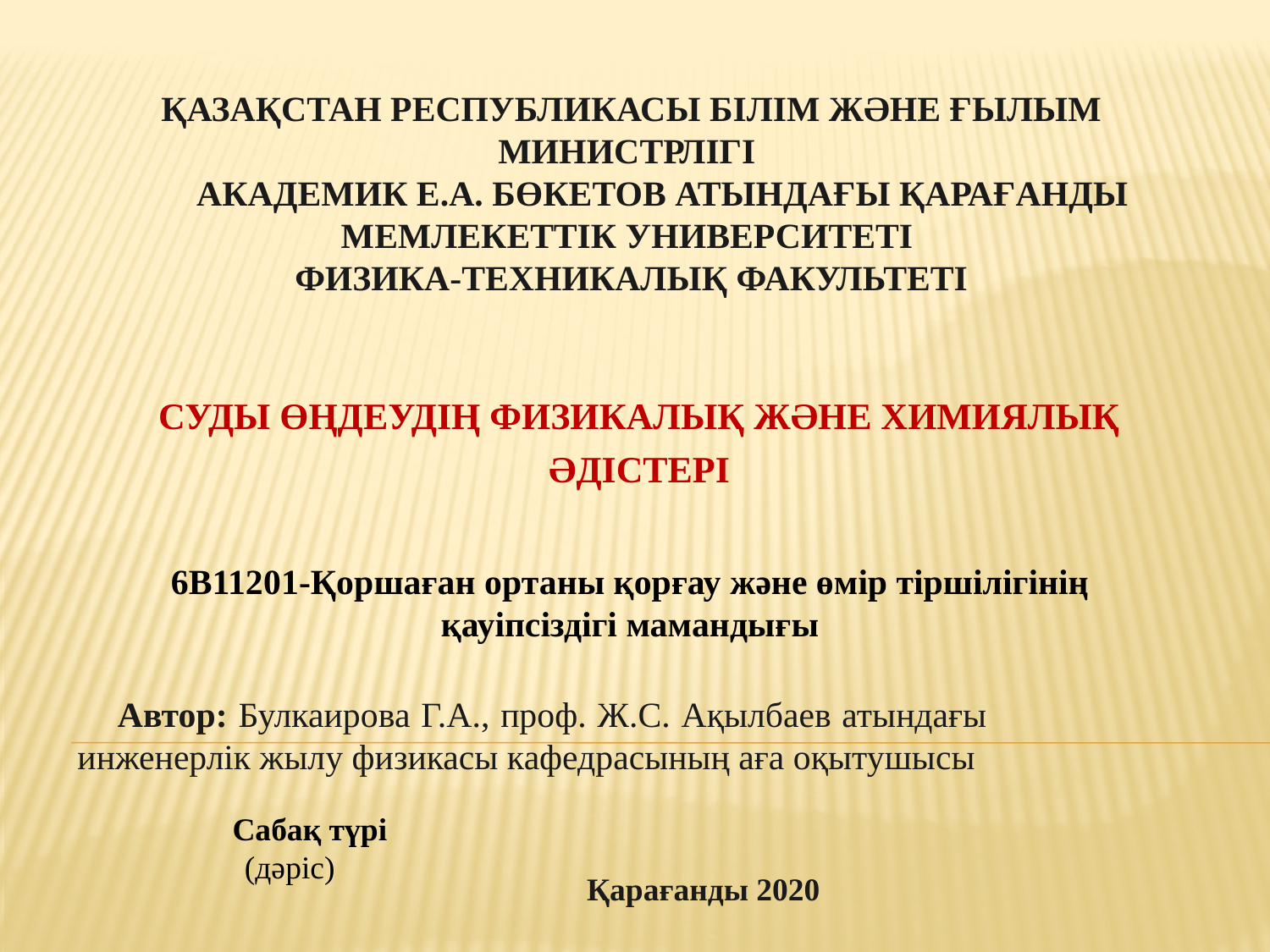

# Қазақстан Республикасы білім және ғылым министрлігі  Академик Е.А. Бөкетов атындағы Қарағанды мемлекеттік университеті  Физика-техникалық факультеті
СУДЫ ӨҢДЕУДІҢ ФИЗИКАЛЫҚ ЖӘНЕ ХИМИЯЛЫҚ ӘДІСТЕРІ
6B11201-Қоршаған ортаны қорғау және өмір тіршілігінің қауіпсіздігі мамандығы

Автор: Булкаирова Г.А., проф. Ж.С. Ақылбаев атындағы                     инженерлік жылу физикасы кафедрасының аға оқытушысы
Сабақ түрі (дәріс)
 Қарағанды 2020